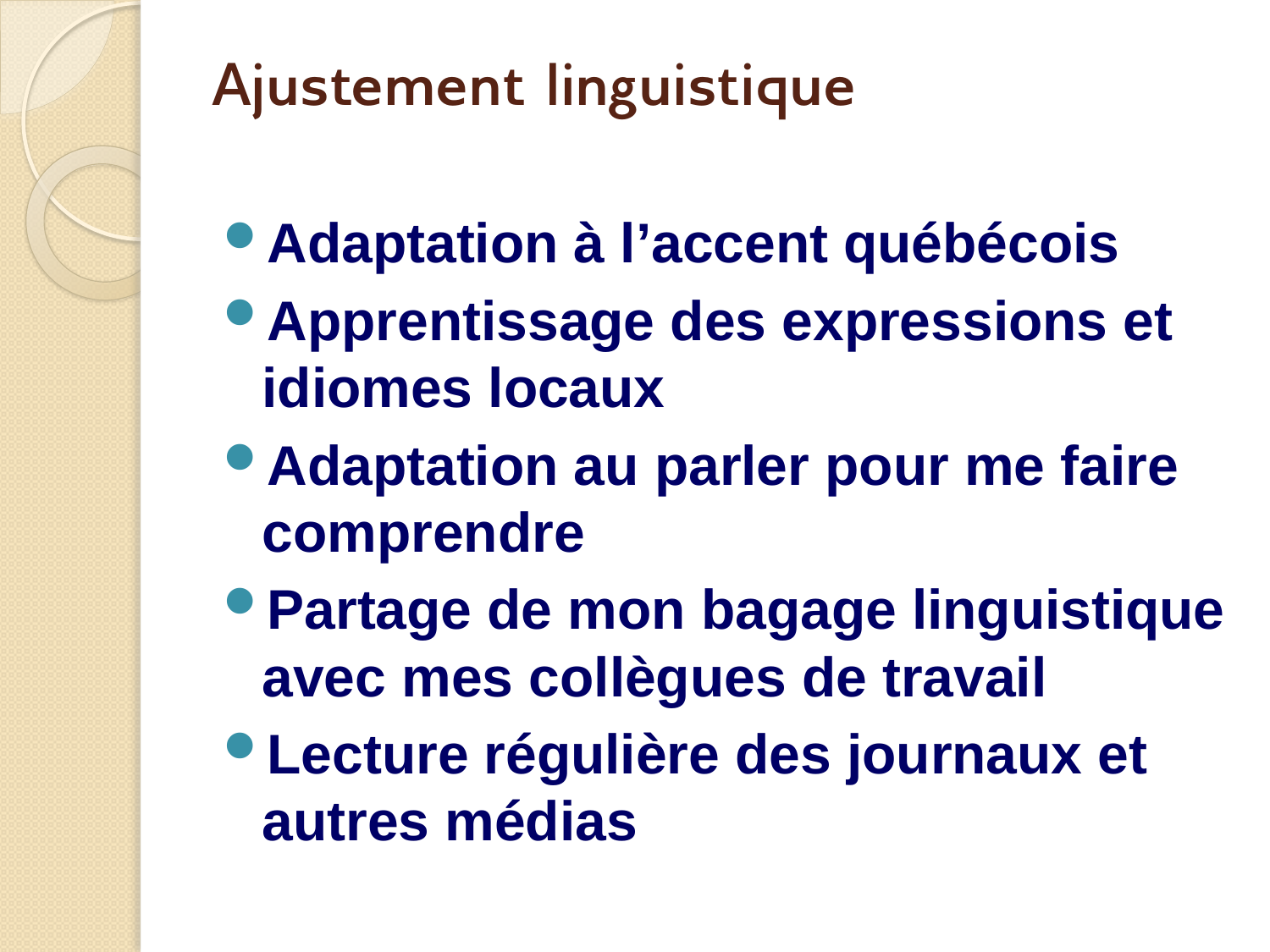

# Ajustement linguistique
Adaptation à l’accent québécois
Apprentissage des expressions et idiomes locaux
Adaptation au parler pour me faire comprendre
Partage de mon bagage linguistique avec mes collègues de travail
Lecture régulière des journaux et autres médias